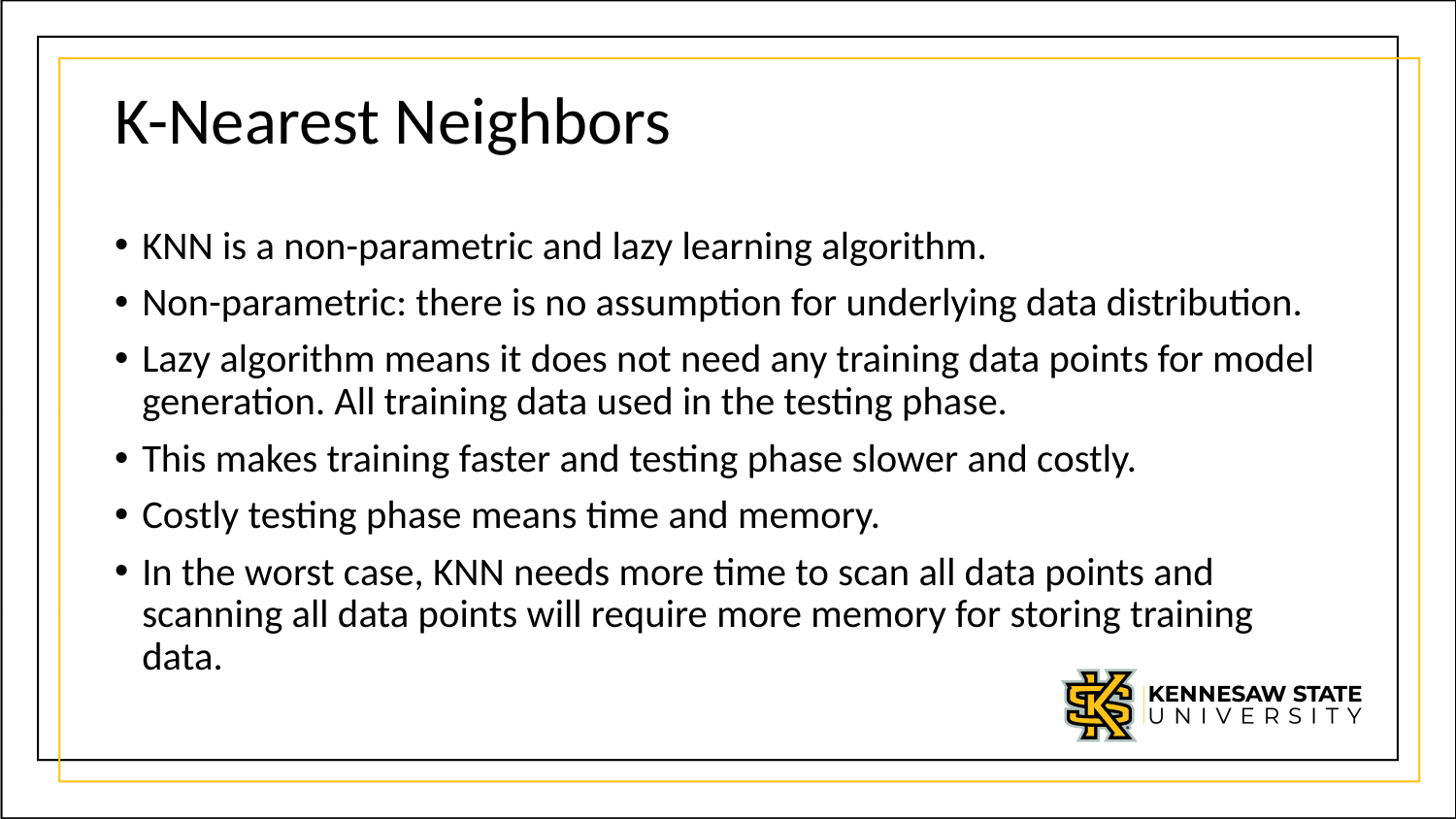

# K-Nearest Neighbors
KNN is a non-parametric and lazy learning algorithm.
Non-parametric: there is no assumption for underlying data distribution.
Lazy algorithm means it does not need any training data points for model generation. All training data used in the testing phase.
This makes training faster and testing phase slower and costly.
Costly testing phase means time and memory.
In the worst case, KNN needs more time to scan all data points and scanning all data points will require more memory for storing training data.